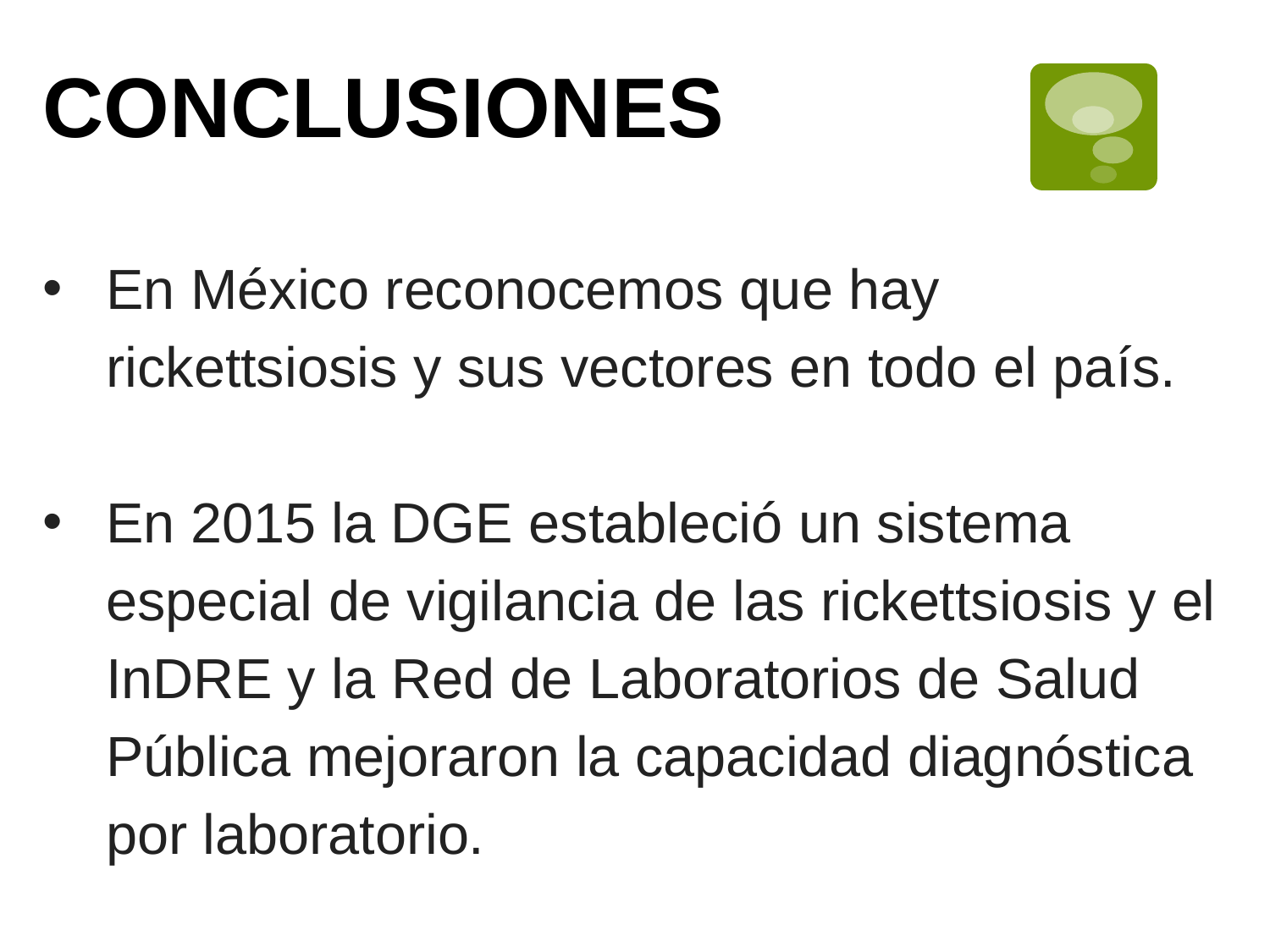

CONCLUSIONES
En México reconocemos que hay rickettsiosis y sus vectores en todo el país.

En 2015 la DGE estableció un sistema especial de vigilancia de las rickettsiosis y el InDRE y la Red de Laboratorios de Salud Pública mejoraron la capacidad diagnóstica por laboratorio.